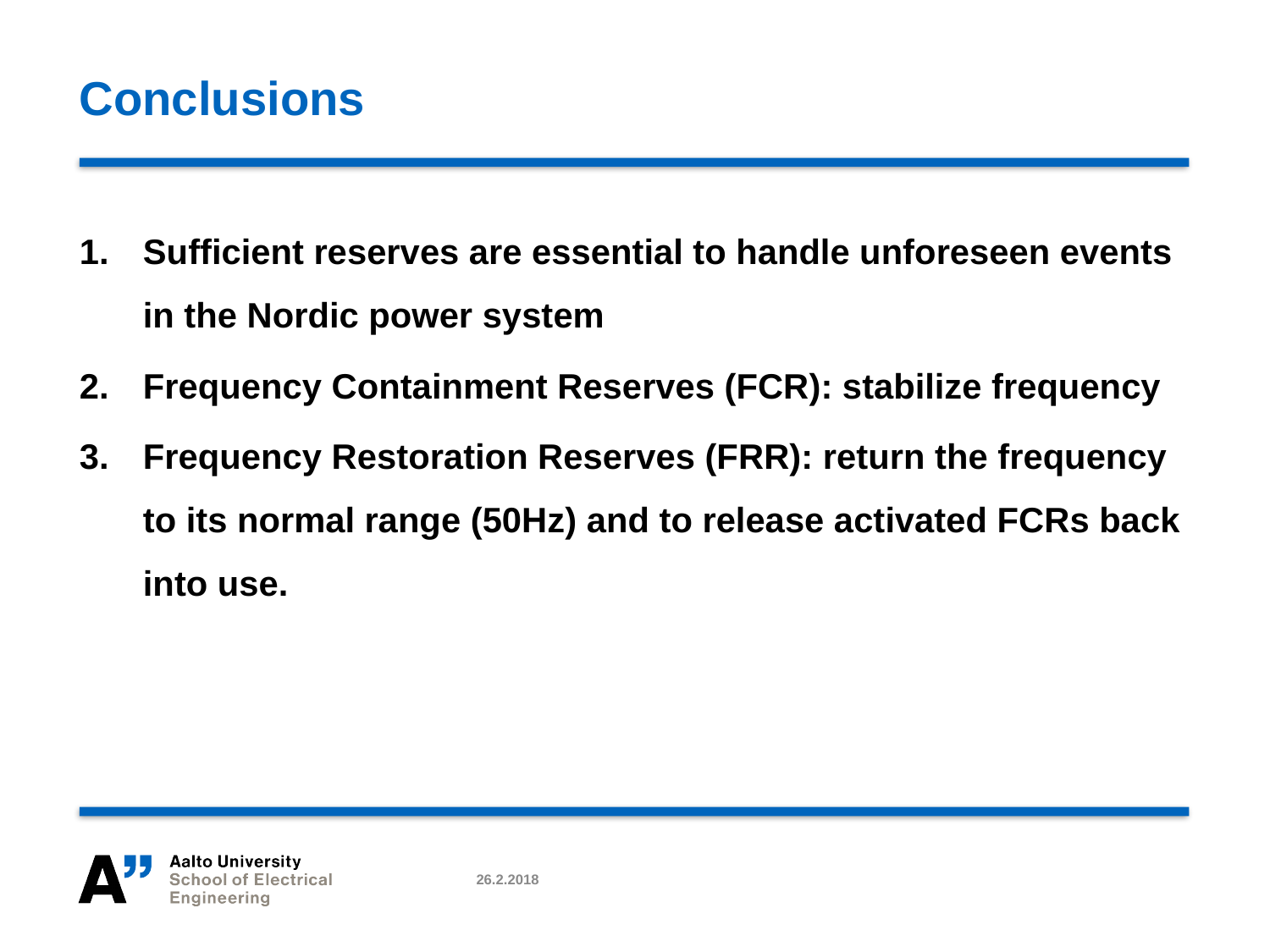

# Conclusions
Sufficient reserves are essential to handle unforeseen events in the Nordic power system
Frequency Containment Reserves (FCR): stabilize frequency
Frequency Restoration Reserves (FRR): return the frequency to its normal range (50Hz) and to release activated FCRs back into use.

26.2.2018